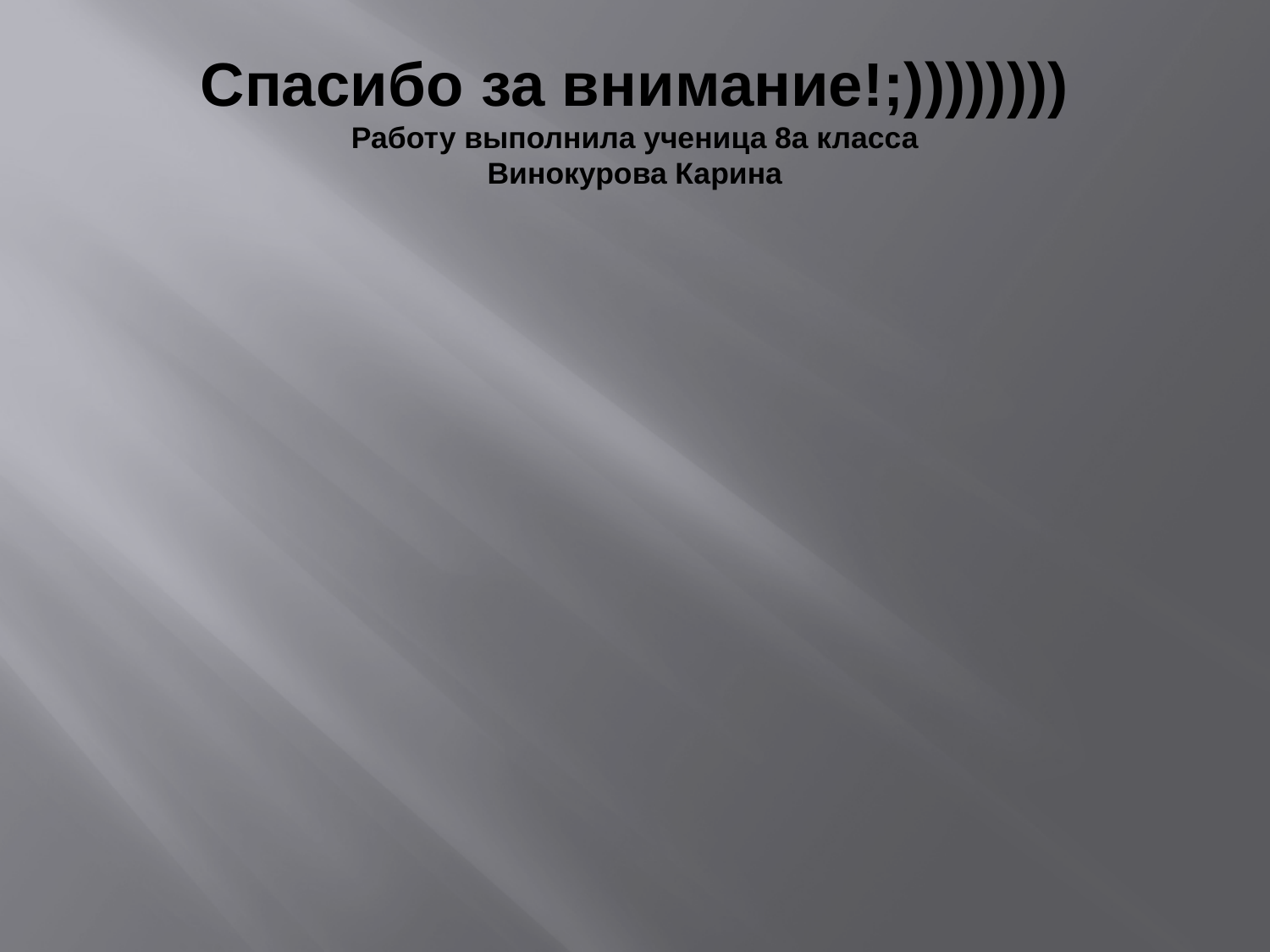

# Спасибо за внимание!;)))))))) Работу выполнила ученица 8а класса Винокурова Карина